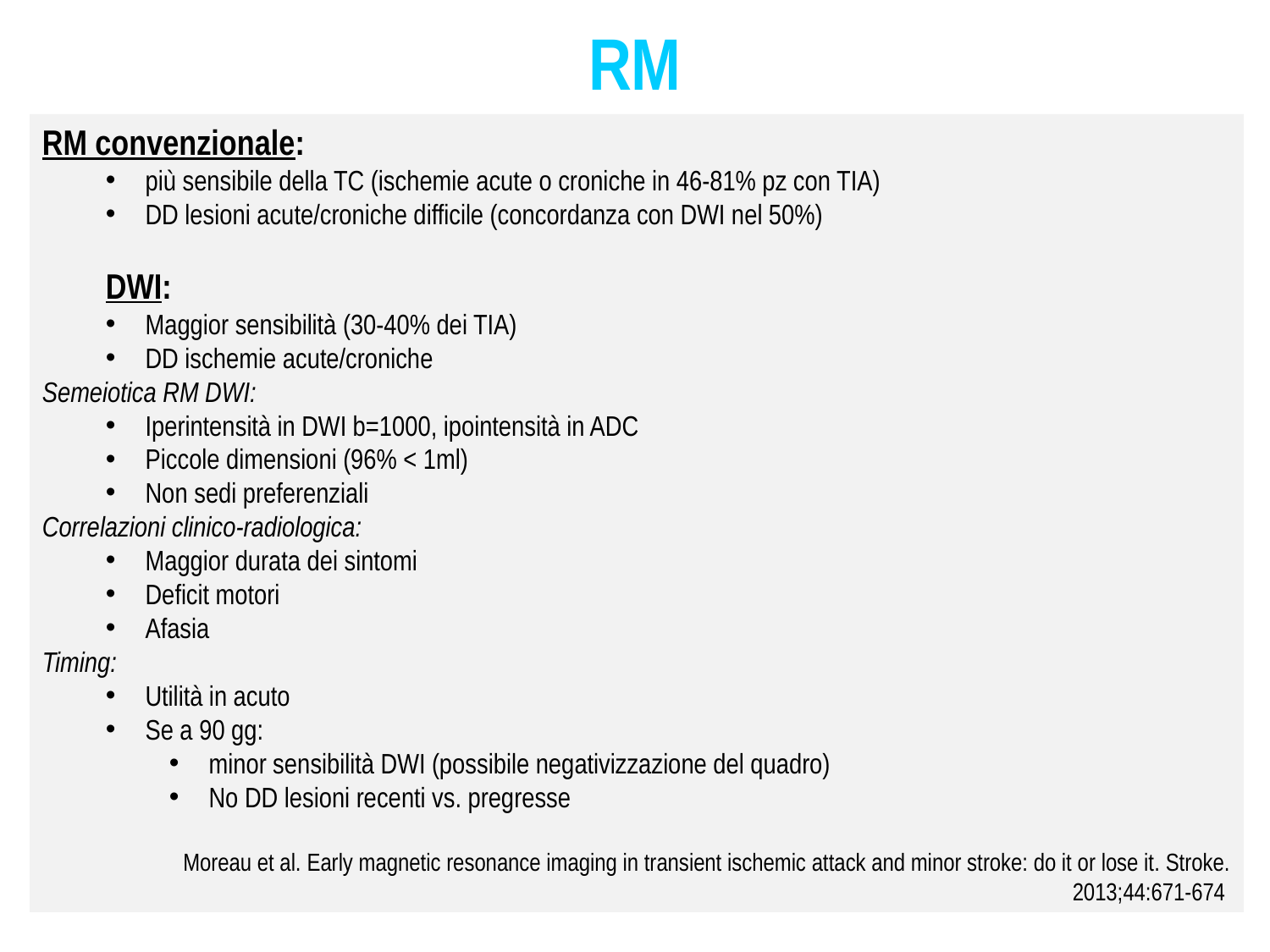

# RM
RM convenzionale:
più sensibile della TC (ischemie acute o croniche in 46-81% pz con TIA)
DD lesioni acute/croniche difficile (concordanza con DWI nel 50%)

DWI:
Maggior sensibilità (30-40% dei TIA)
DD ischemie acute/croniche
Semeiotica RM DWI:
Iperintensità in DWI b=1000, ipointensità in ADC
Piccole dimensioni (96% < 1ml)
Non sedi preferenziali
Correlazioni clinico-radiologica:
Maggior durata dei sintomi
Deficit motori
Afasia
Timing:
Utilità in acuto
Se a 90 gg:
minor sensibilità DWI (possibile negativizzazione del quadro)
No DD lesioni recenti vs. pregresse

Moreau et al. Early magnetic resonance imaging in transient ischemic attack and minor stroke: do it or lose it. Stroke. 2013;44:671-674